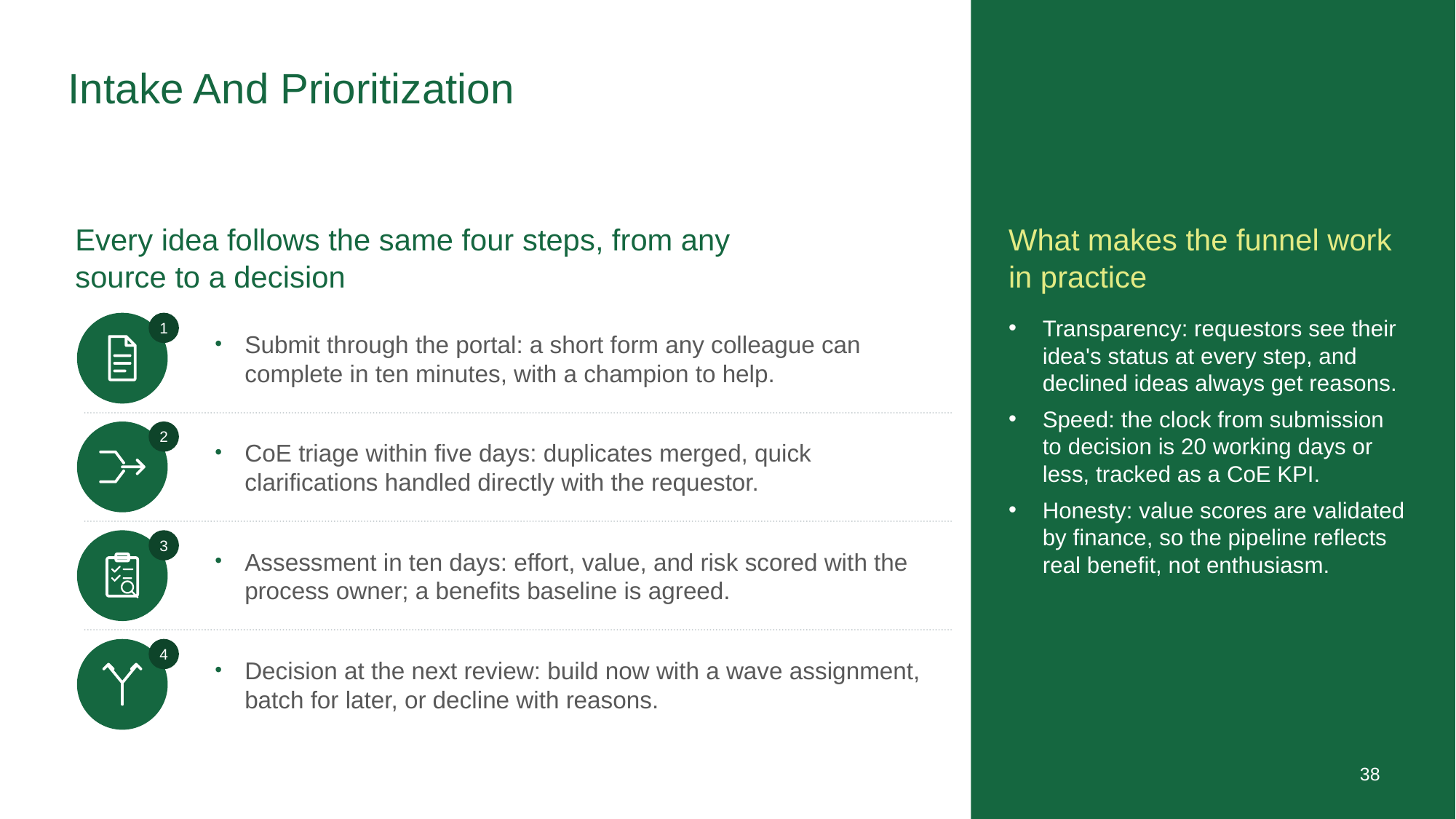

# Intake And Prioritization
Every idea follows the same four steps, from any
source to a decision
What makes the funnel work in practice

Submit through the portal: a short form any colleague can complete in ten minutes, with a champion to help.
Transparency: requestors see their idea's status at every step, and declined ideas always get reasons.
Speed: the clock from submission to decision is 20 working days or less, tracked as a CoE KPI.
Honesty: value scores are validated by finance, so the pipeline reflects real benefit, not enthusiasm.
1

CoE triage within five days: duplicates merged, quick clarifications handled directly with the requestor.
2

Assessment in ten days: effort, value, and risk scored with the process owner; a benefits baseline is agreed.
3

Decision at the next review: build now with a wave assignment, batch for later, or decline with reasons.
4

38